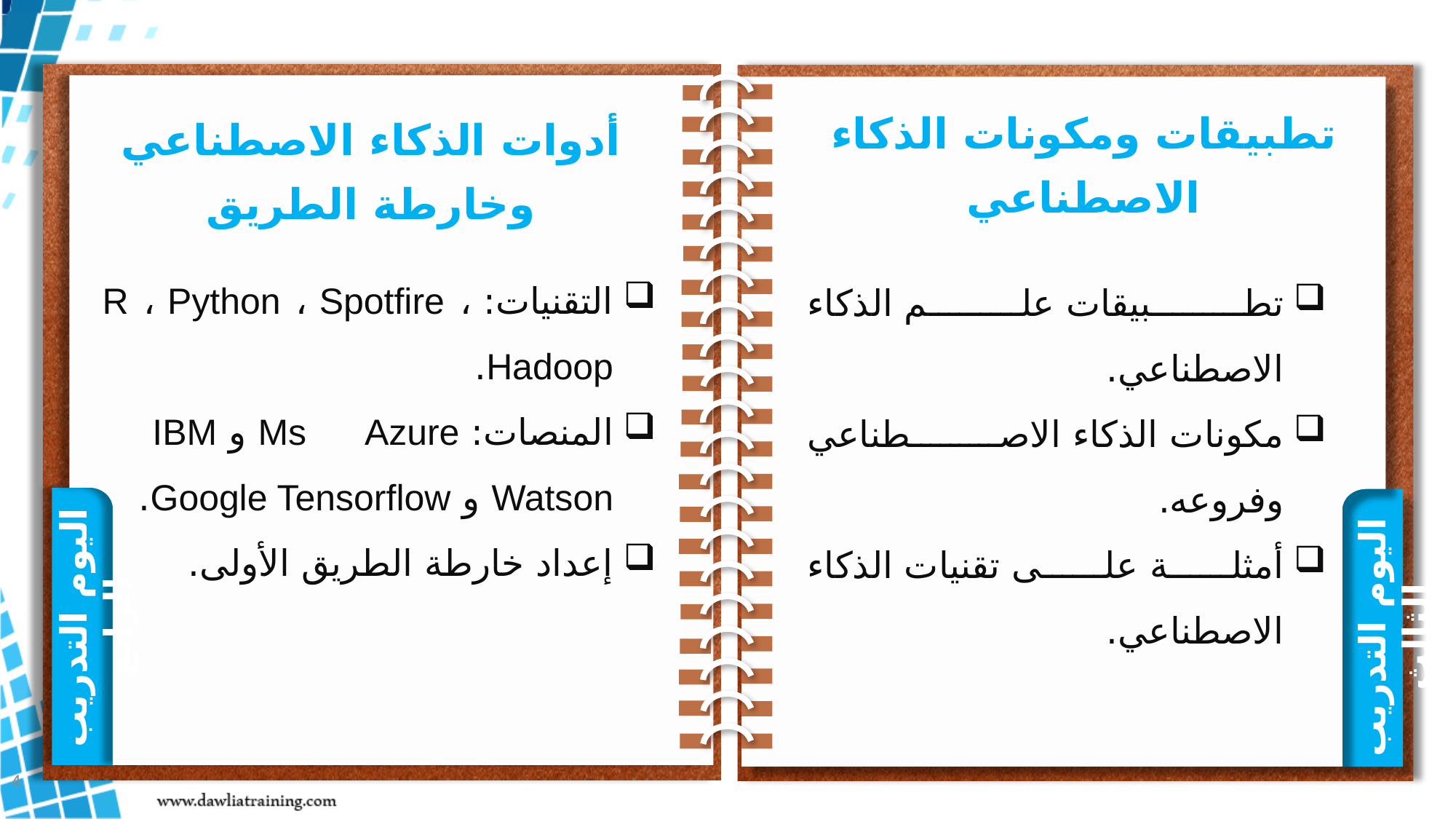

تطبيقات ومكونات الذكاء الاصطناعي
أدوات الذكاء الاصطناعي وخارطة الطريق
التقنيات: R ، Python ، Spotfire ، Hadoop.
المنصات: Ms Azure و IBM Watson و Google Tensorflow.
إعداد خارطة الطريق الأولى.
تطبيقات علم الذكاء الاصطناعي.
مكونات الذكاء الاصطناعي وفروعه.
أمثلة على تقنيات الذكاء الاصطناعي.
اليوم التدريب الرابع
اليوم التدريب الثالث
4